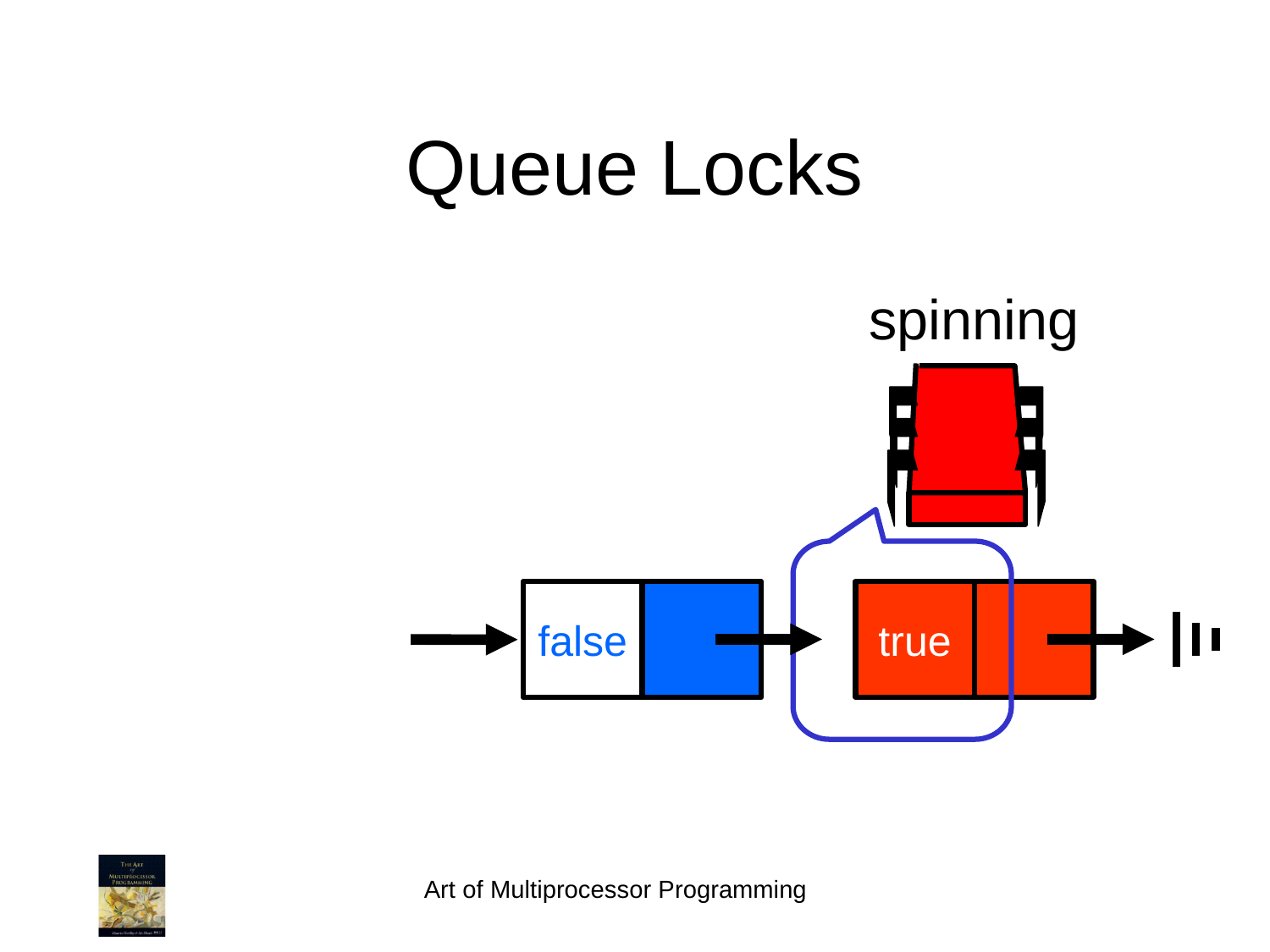

Queue Locks
spinning

true

false

Art of Multiprocessor Programming
205